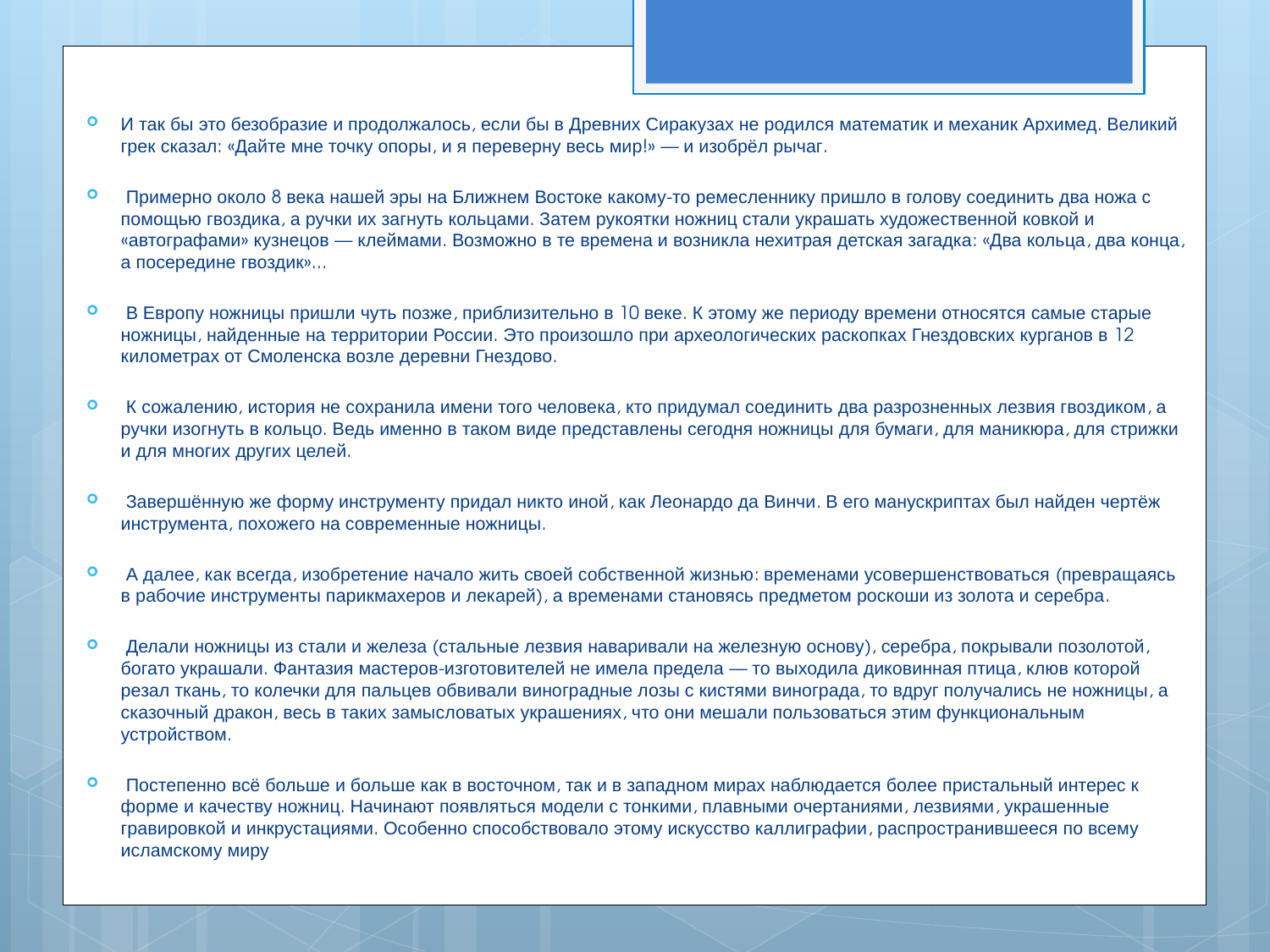

И так бы это безобразие и продолжалось, если бы в Древних Сиракузах не родился математик и механик Архимед. Великий грек сказал: «Дайте мне точку опоры, и я переверну весь мир!» — и изобрёл рычаг.

 Примерно около 8 века нашей эры на Ближнем Востоке какому-то ремесленнику пришло в голову соединить два ножа с помощью гвоздика, а ручки их загнуть кольцами. Затем рукоятки ножниц стали украшать художественной ковкой и «автографами» кузнецов — клеймами. Возможно в те времена и возникла нехитрая детская загадка: «Два кольца, два конца, а посередине гвоздик»…

 В Европу ножницы пришли чуть позже, приблизительно в 10 веке. К этому же периоду времени относятся самые старые ножницы, найденные на территории России. Это произошло при археологических раскопках Гнездовских курганов в 12 километрах от Смоленска возле деревни Гнездово.

 К сожалению, история не сохранила имени того человека, кто придумал соединить два разрозненных лезвия гвоздиком, а ручки изогнуть в кольцо. Ведь именно в таком виде представлены сегодня ножницы для бумаги, для маникюра, для стрижки и для многих других целей.

 Завершённую же форму инструменту придал никто иной, как Леонардо да Винчи. В его манускриптах был найден чертёж инструмента, похожего на современные ножницы.

 А далее, как всегда, изобретение начало жить своей собственной жизнью: временами усовершенствоваться (превращаясь в рабочие инструменты парикмахеров и лекарей), а временами становясь предметом роскоши из золота и серебра.

 Делали ножницы из стали и железа (стальные лезвия наваривали на железную основу), серебра, покрывали позолотой, богато украшали. Фантазия мастеров-изготовителей не имела предела — то выходила диковинная птица, клюв которой резал ткань, то колечки для пальцев обвивали виноградные лозы с кистями винограда, то вдруг получались не ножницы, а сказочный дракон, весь в таких замысловатых украшениях, что они мешали пользоваться этим функциональным устройством.

 Постепенно всё больше и больше как в восточном, так и в западном мирах наблюдается более пристальный интерес к форме и качеству ножниц. Начинают появляться модели с тонкими, плавными очертаниями, лезвиями, украшенные гравировкой и инкрустациями. Особенно способствовало этому искусство каллиграфии, распространившееся по всему исламскому миру